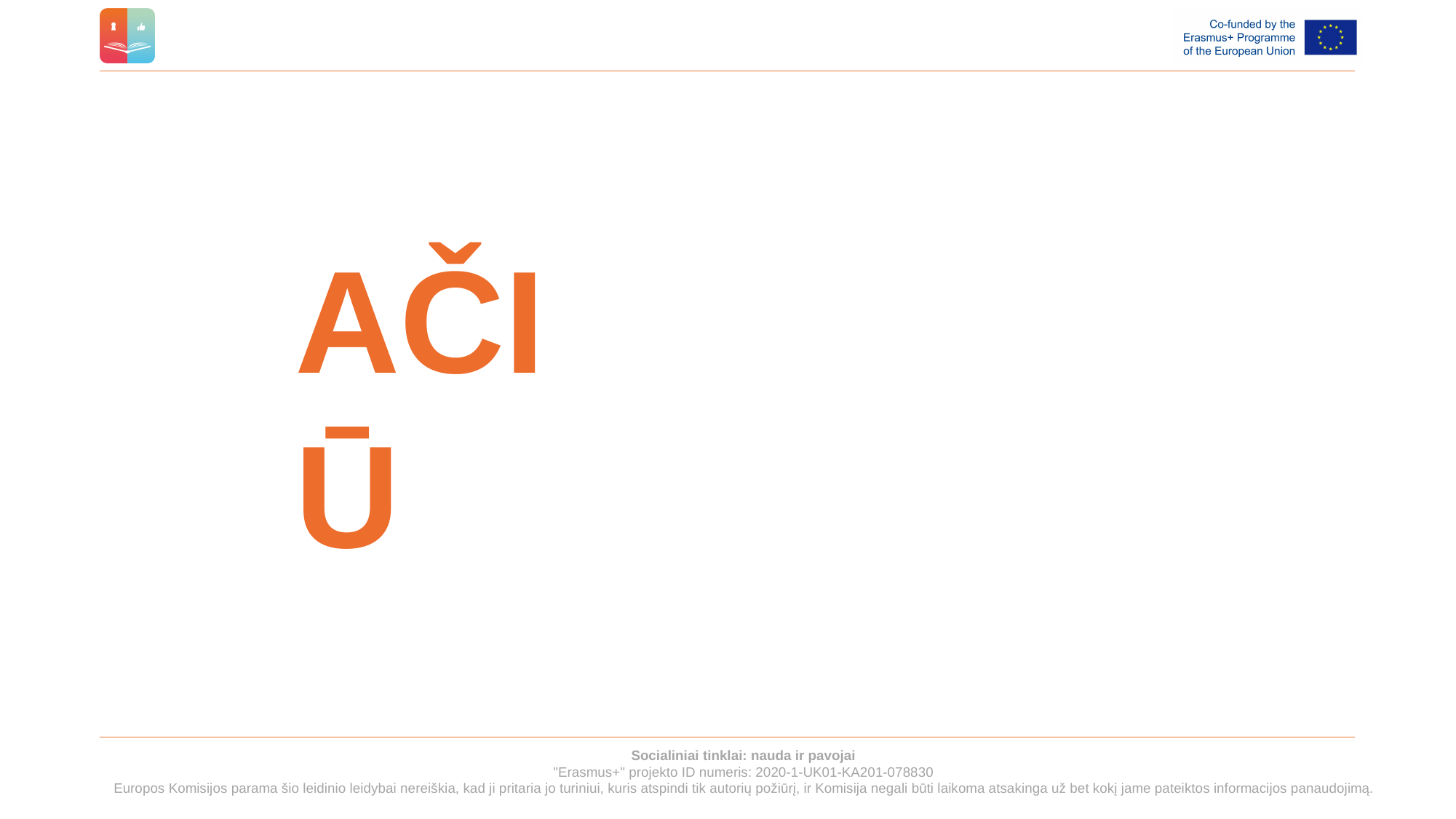

AČIŪ
Socialiniai tinklai: nauda ir pavojai
"Erasmus+" projekto ID numeris: 2020-1-UK01-KA201-078830
Europos Komisijos parama šio leidinio leidybai nereiškia, kad ji pritaria jo turiniui, kuris atspindi tik autorių požiūrį, ir Komisija negali būti laikoma atsakinga už bet kokį jame pateiktos informacijos panaudojimą.